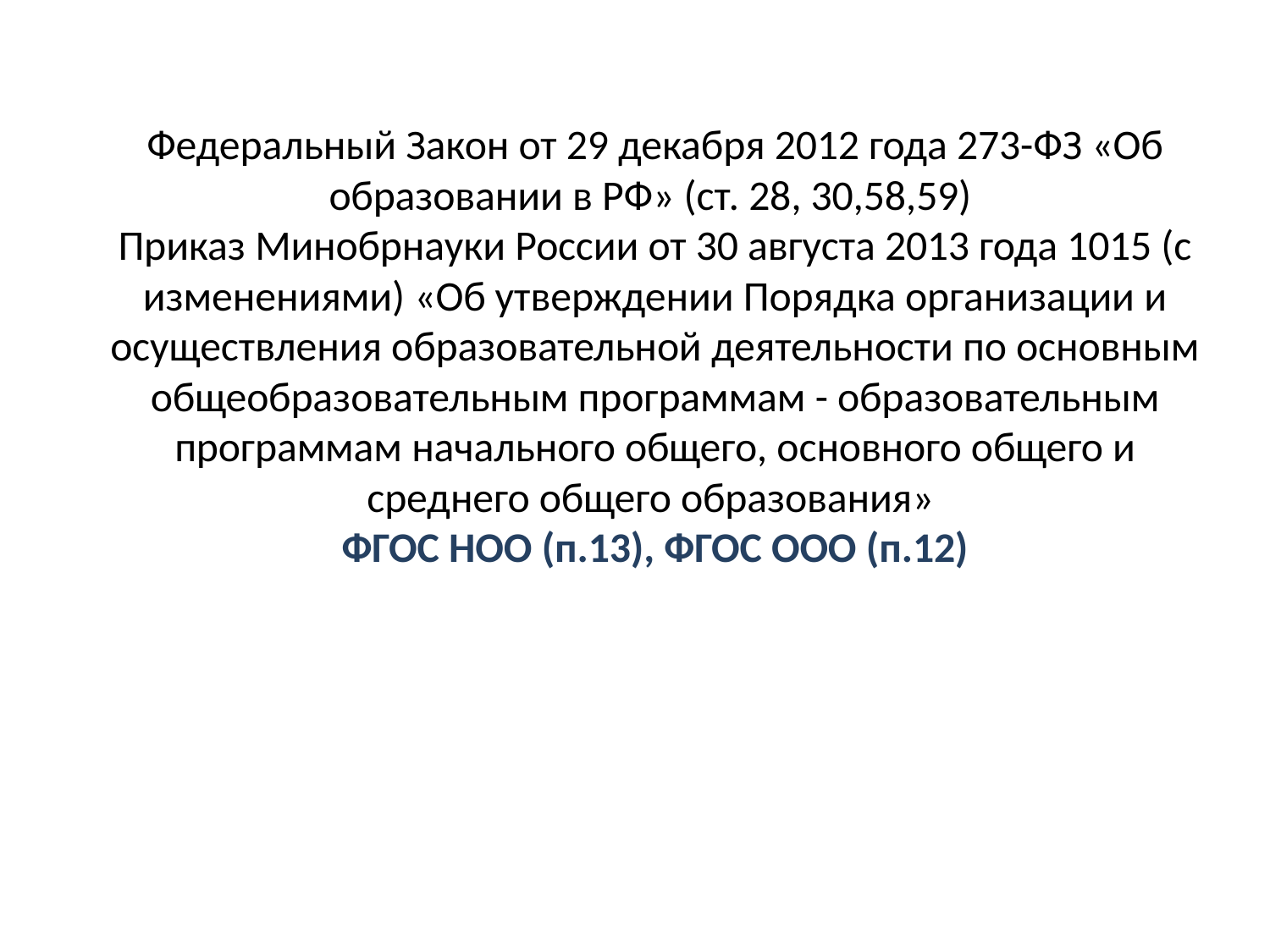

# Федеральный Закон от 29 декабря 2012 года 273-ФЗ «Об образовании в РФ» (ст. 28, 30,58,59) Приказ Минобрнауки России от 30 августа 2013 года 1015 (с изменениями) «Об утверждении Порядка организации и осуществления образовательной деятельности по основным общеобразовательным программам - образовательным программам начального общего, основного общего и среднего общего образования» ФГОС НОО (п.13), ФГОС ООО (п.12)